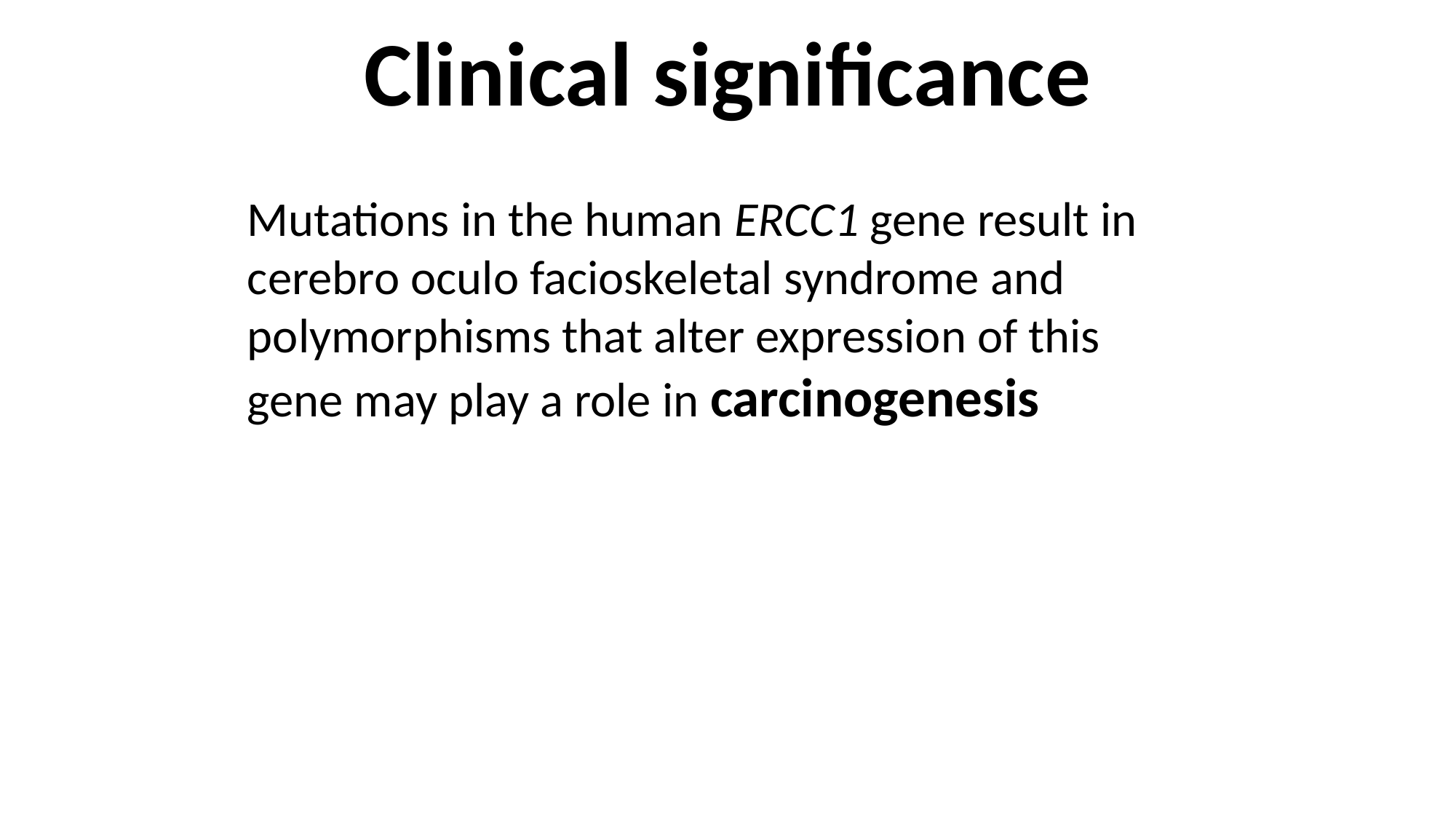

# Clinical significance
Mutations in the human ERCC1 gene result in cerebro oculo facioskeletal syndrome and polymorphisms that alter expression of this gene may play a role in carcinogenesis